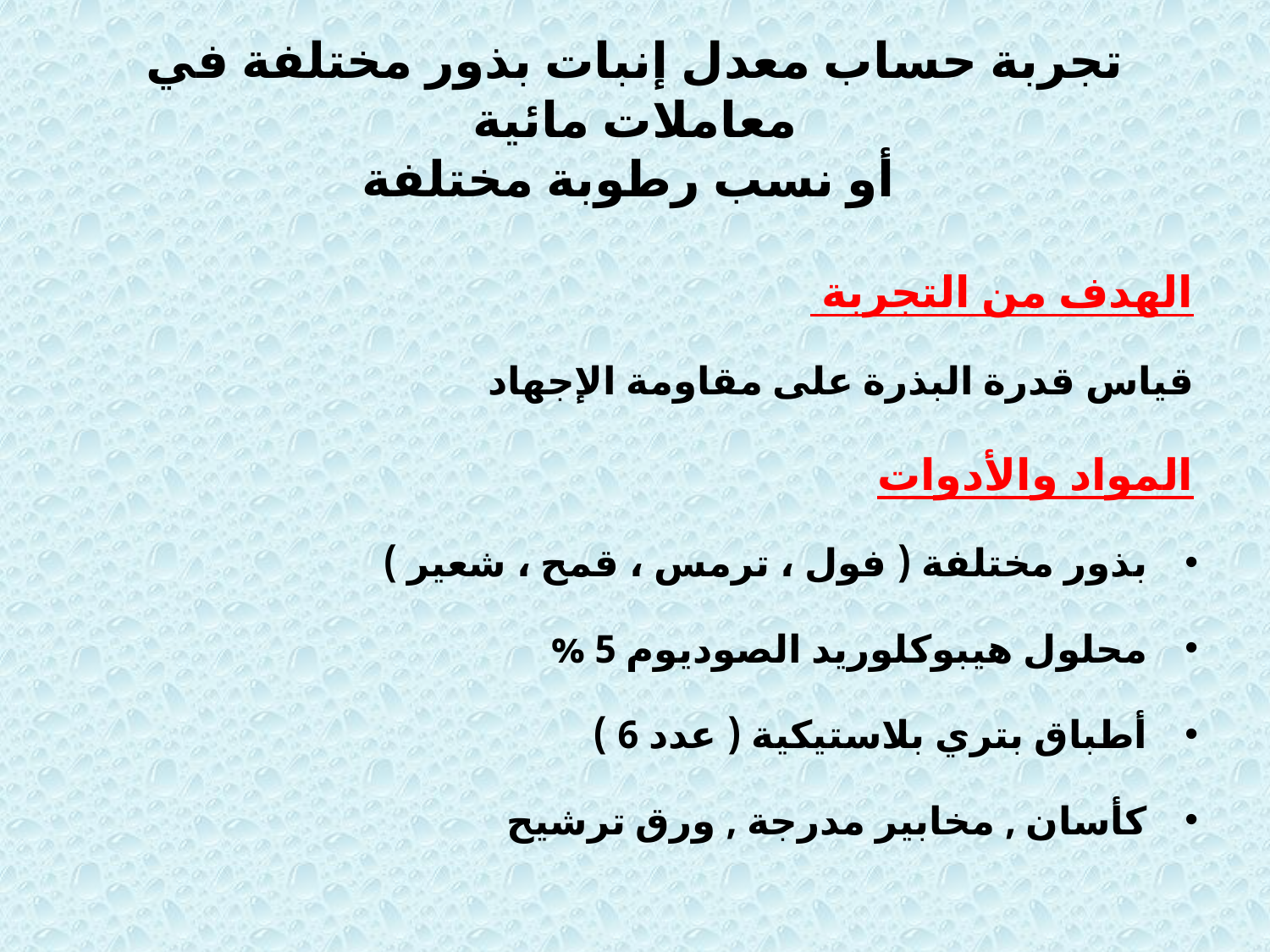

# تجربة حساب معدل إنبات بذور مختلفة في معاملات مائية أو نسب رطوبة مختلفة
الهدف من التجربة
قياس قدرة البذرة على مقاومة الإجهاد
المواد والأدوات
بذور مختلفة ( فول ، ترمس ، قمح ، شعير )
محلول هيبوكلوريد الصوديوم 5 %
أطباق بتري بلاستيكية ( عدد 6 )
كأسان , مخابير مدرجة , ورق ترشيح